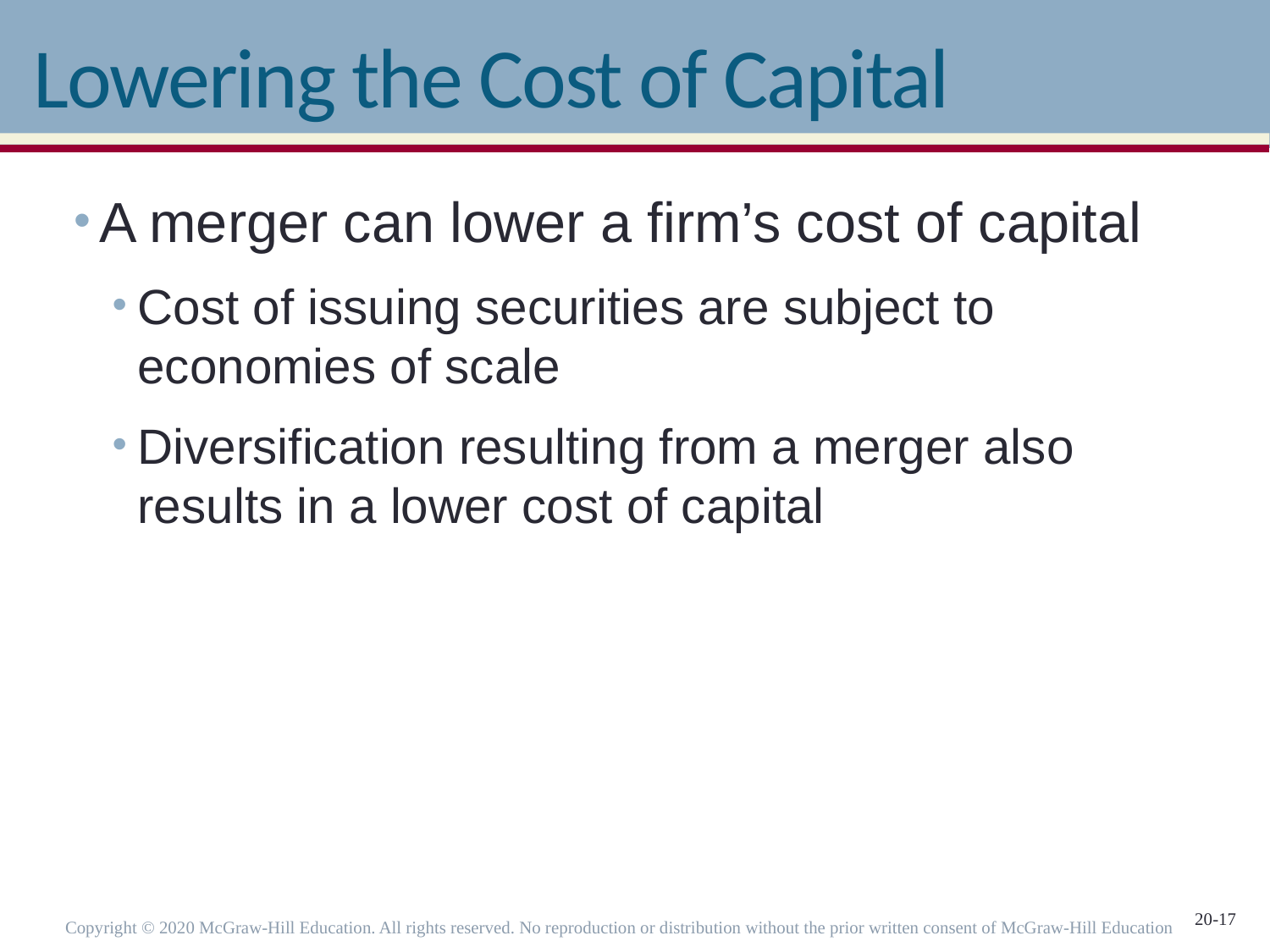

# Lowering the Cost of Capital
A merger can lower a firm’s cost of capital
Cost of issuing securities are subject to economies of scale
Diversification resulting from a merger also results in a lower cost of capital
Copyright © 2020 McGraw-Hill Education. All rights reserved. No reproduction or distribution without the prior written consent of McGraw-Hill Education